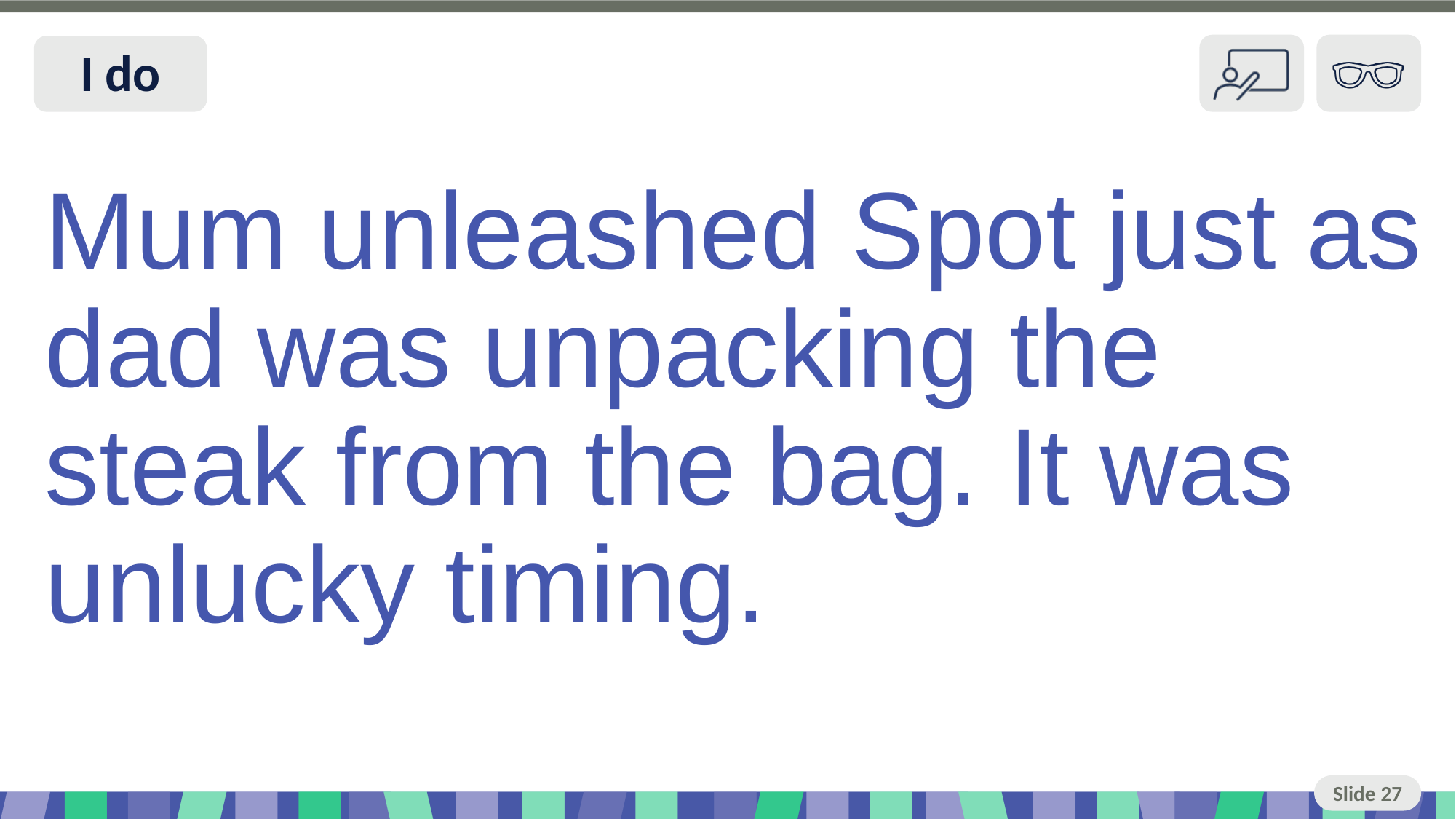

Slide 27 I do
Mum unleashed Spot just as dad was unpacking the steak from the bag. It was unlucky timing.